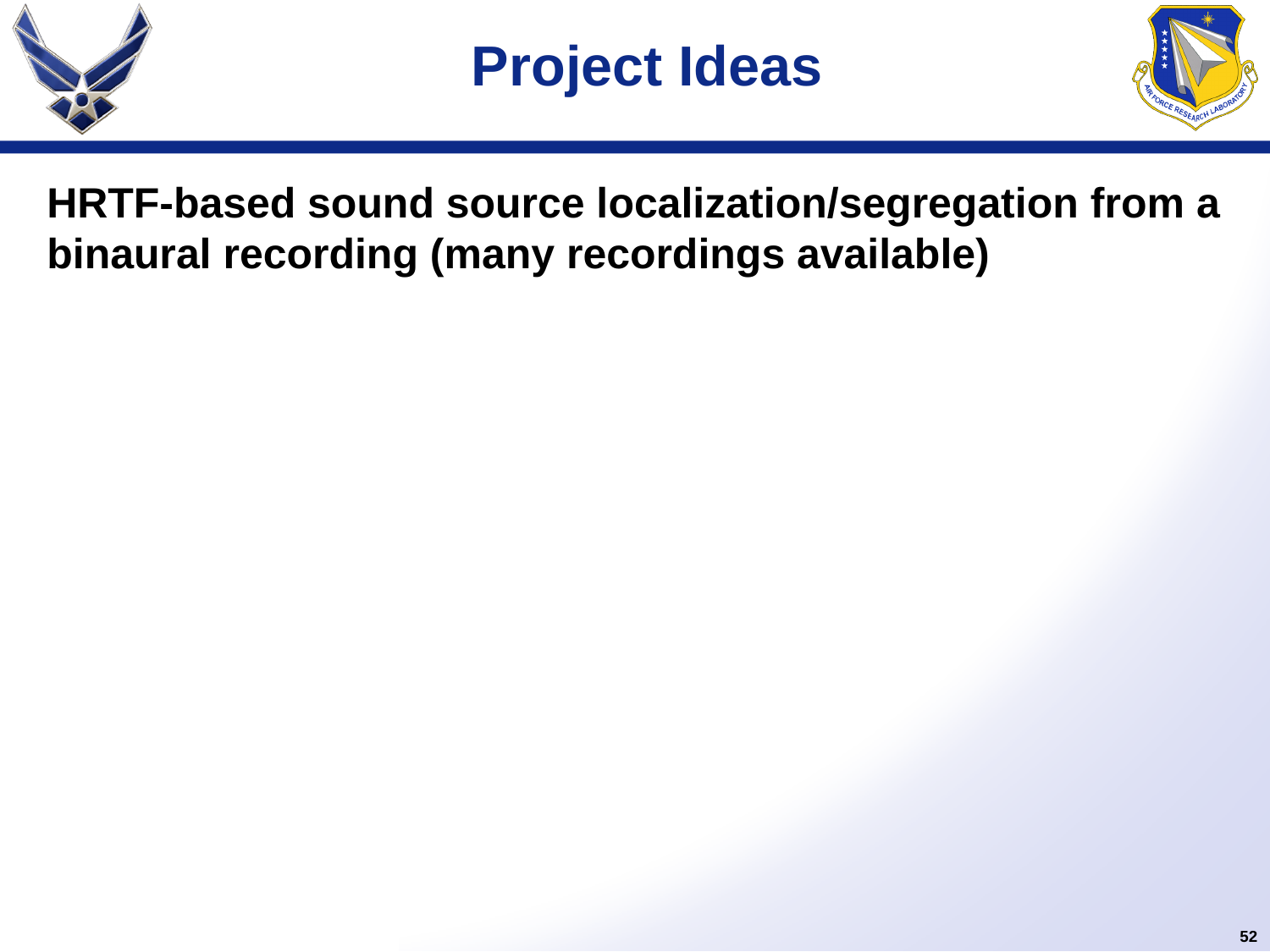

# Project Ideas
HRTF-based sound source localization/segregation from a binaural recording (many recordings available)